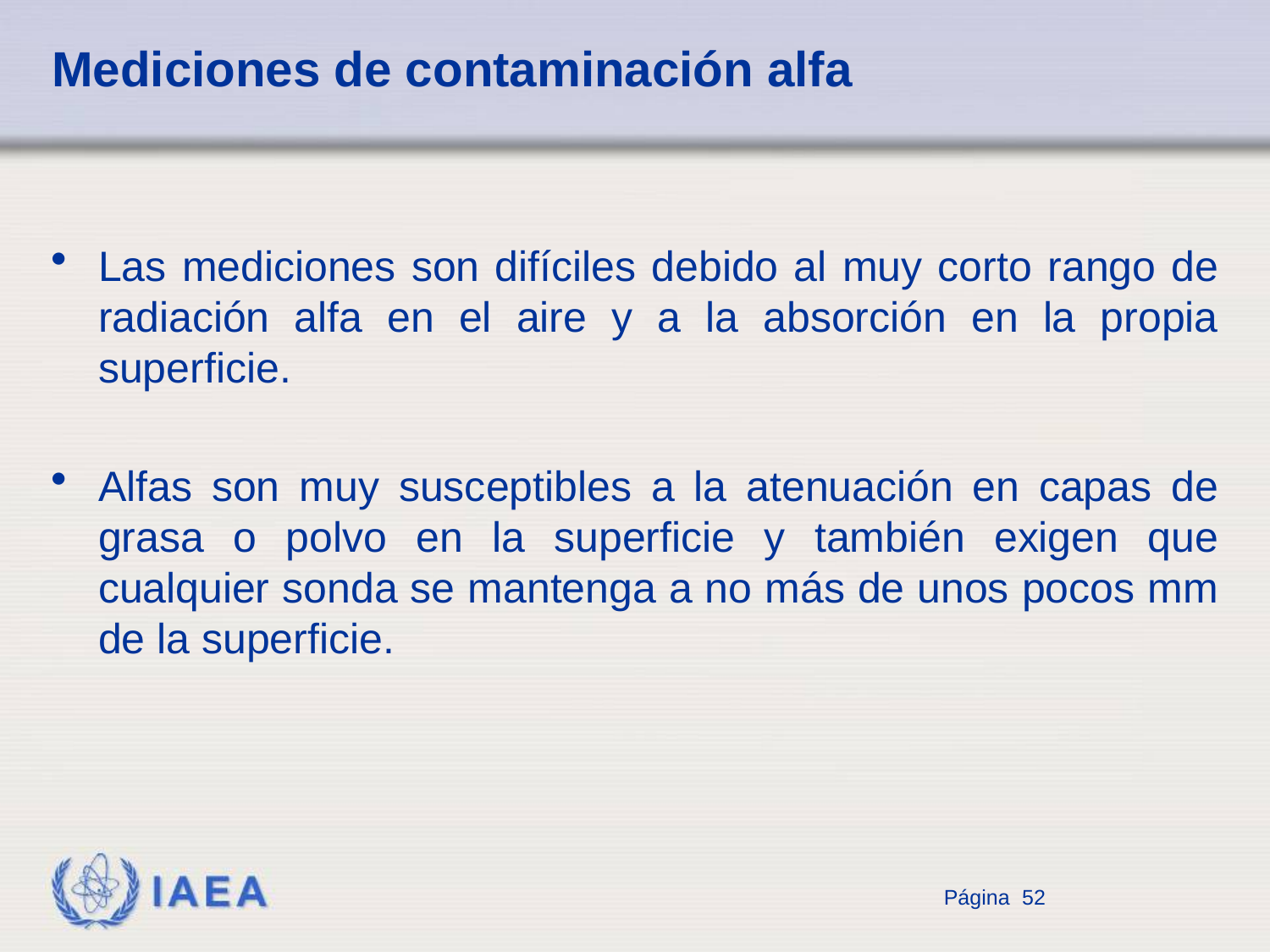

# Mediciones de contaminación alfa
Las mediciones son difíciles debido al muy corto rango de radiación alfa en el aire y a la absorción en la propia superficie.

Alfas son muy susceptibles a la atenuación en capas de grasa o polvo en la superficie y también exigen que cualquier sonda se mantenga a no más de unos pocos mm de la superficie.